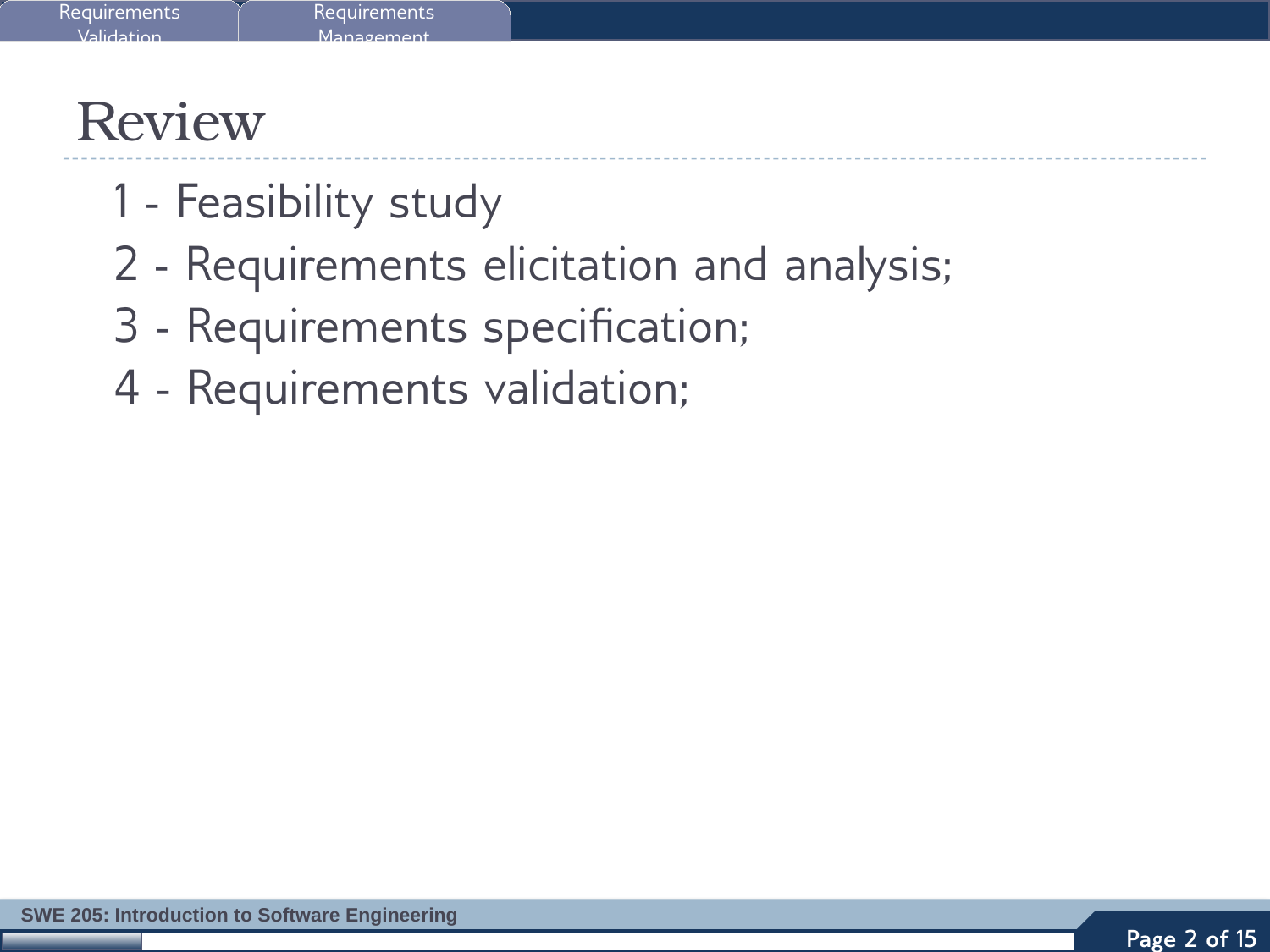

Requirements Validation
Requirements Management
# Review
1 - Feasibility study
2 - Requirements elicitation and analysis;
3 - Requirements specification;
4 - Requirements validation;

2
Page 2 of 15